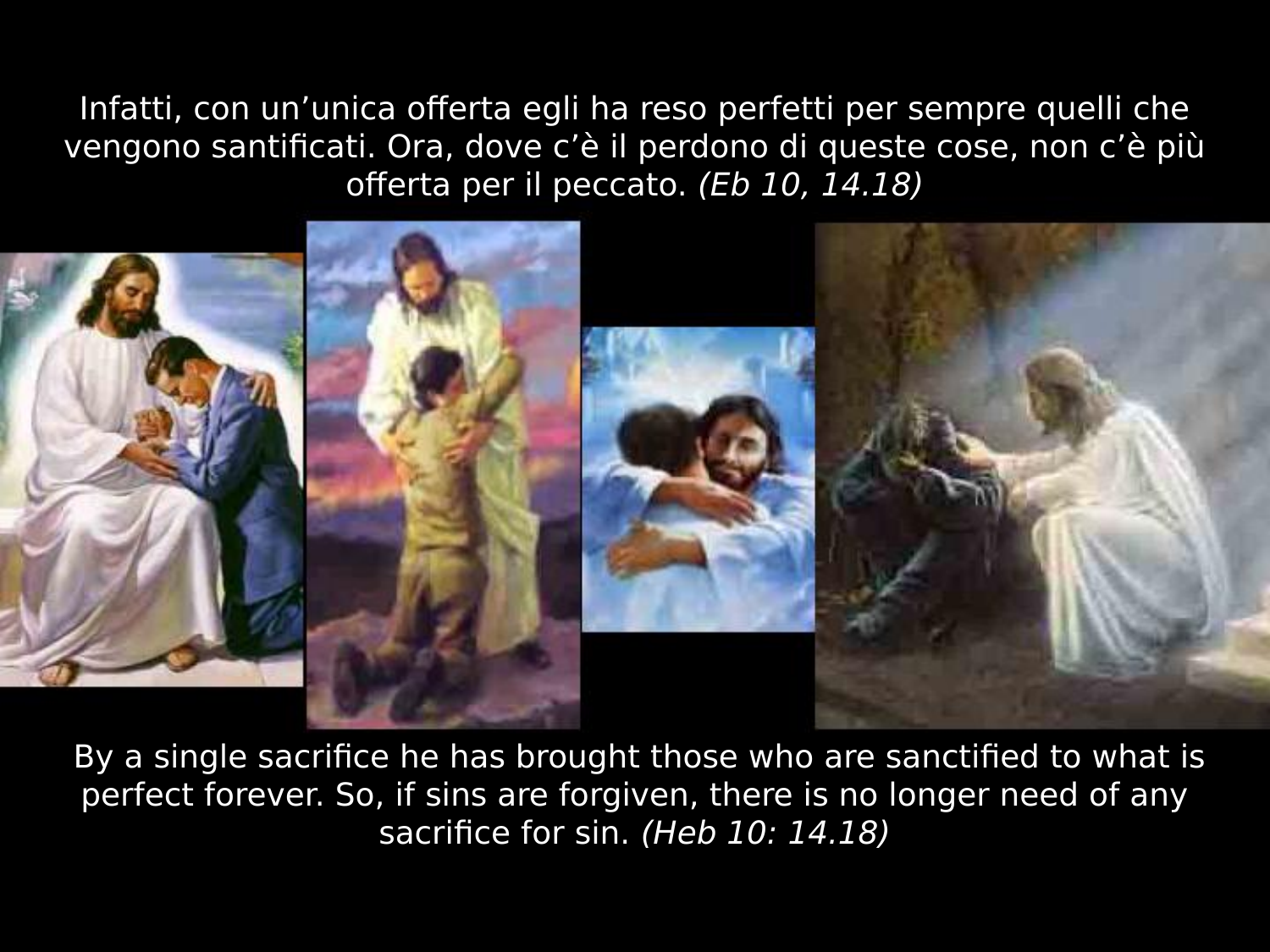

# Infatti, con un’unica offerta egli ha reso perfetti per sempre quelli che vengono santificati. Ora, dove c’è il perdono di queste cose, non c’è più offerta per il peccato. (Eb 10, 14.18)
 By a single sacrifice he has brought those who are sanctified to what is perfect forever. So, if sins are forgiven, there is no longer need of any sacrifice for sin. (Heb 10: 14.18)